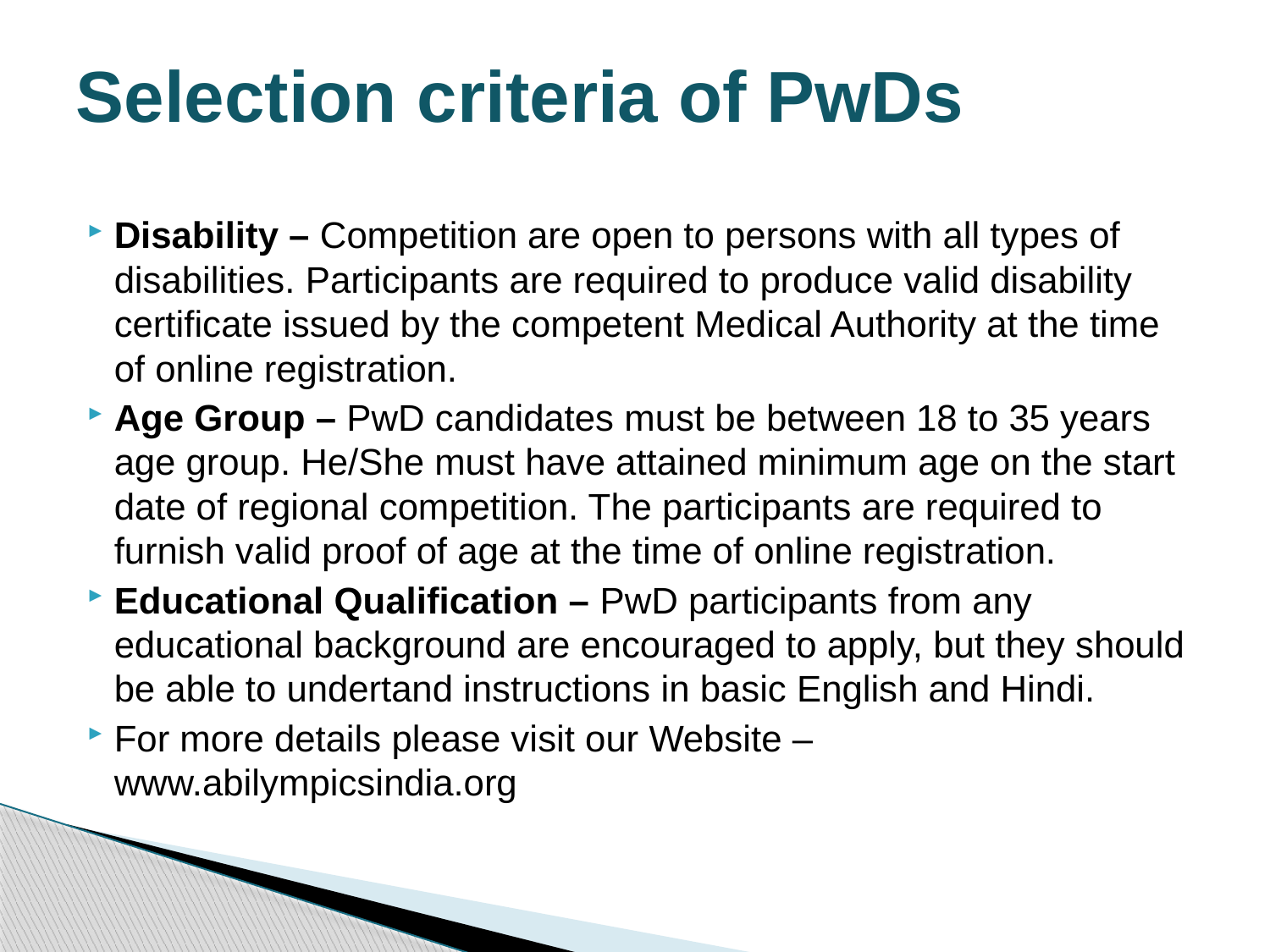

# Selection criteria of PwDs
Disability – Competition are open to persons with all types of disabilities. Participants are required to produce valid disability certificate issued by the competent Medical Authority at the time of online registration.
Age Group – PwD candidates must be between 18 to 35 years age group. He/She must have attained minimum age on the start date of regional competition. The participants are required to furnish valid proof of age at the time of online registration.
Educational Qualification – PwD participants from any educational background are encouraged to apply, but they should be able to undertand instructions in basic English and Hindi.
For more details please visit our Website – www.abilympicsindia.org